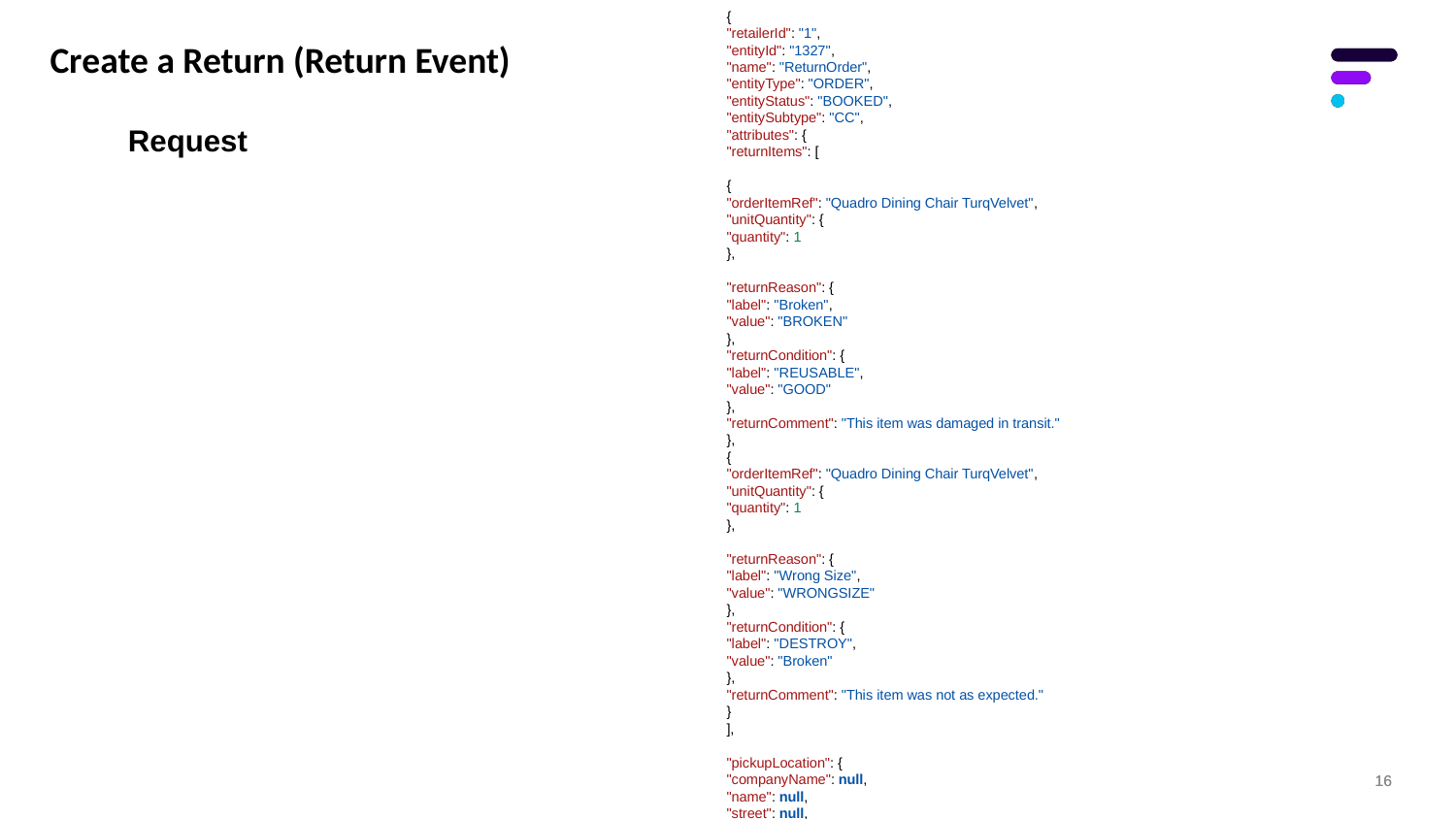

{
"retailerId": "1",
"entityId": "1327",
"name": "ReturnOrder",
"entityType": "ORDER",
"entityStatus": "BOOKED",
"entitySubtype": "CC",
"attributes": {
"returnItems": [
{
"orderItemRef": "Quadro Dining Chair TurqVelvet",
"unitQuantity": {
"quantity": 1
},
"returnReason": {
"label": "Broken",
"value": "BROKEN"
},
"returnCondition": {
"label": "REUSABLE",
"value": "GOOD"
},
"returnComment": "This item was damaged in transit."
},
{
"orderItemRef": "Quadro Dining Chair TurqVelvet",
"unitQuantity": {
"quantity": 1
},
"returnReason": {
"label": "Wrong Size",
"value": "WRONGSIZE"
},
"returnCondition": {
"label": "DESTROY",
"value": "Broken"
},
"returnComment": "This item was not as expected."
}
],
"pickupLocation": {
"companyName": null,
"name": null,
"street": null,
"city": null,
"state": null,
"postcode": null,
"country": null
},
"lodgedLocation": "104",
"type": "DEFAULT"
}
}
Create a Return (Return Event)
Request